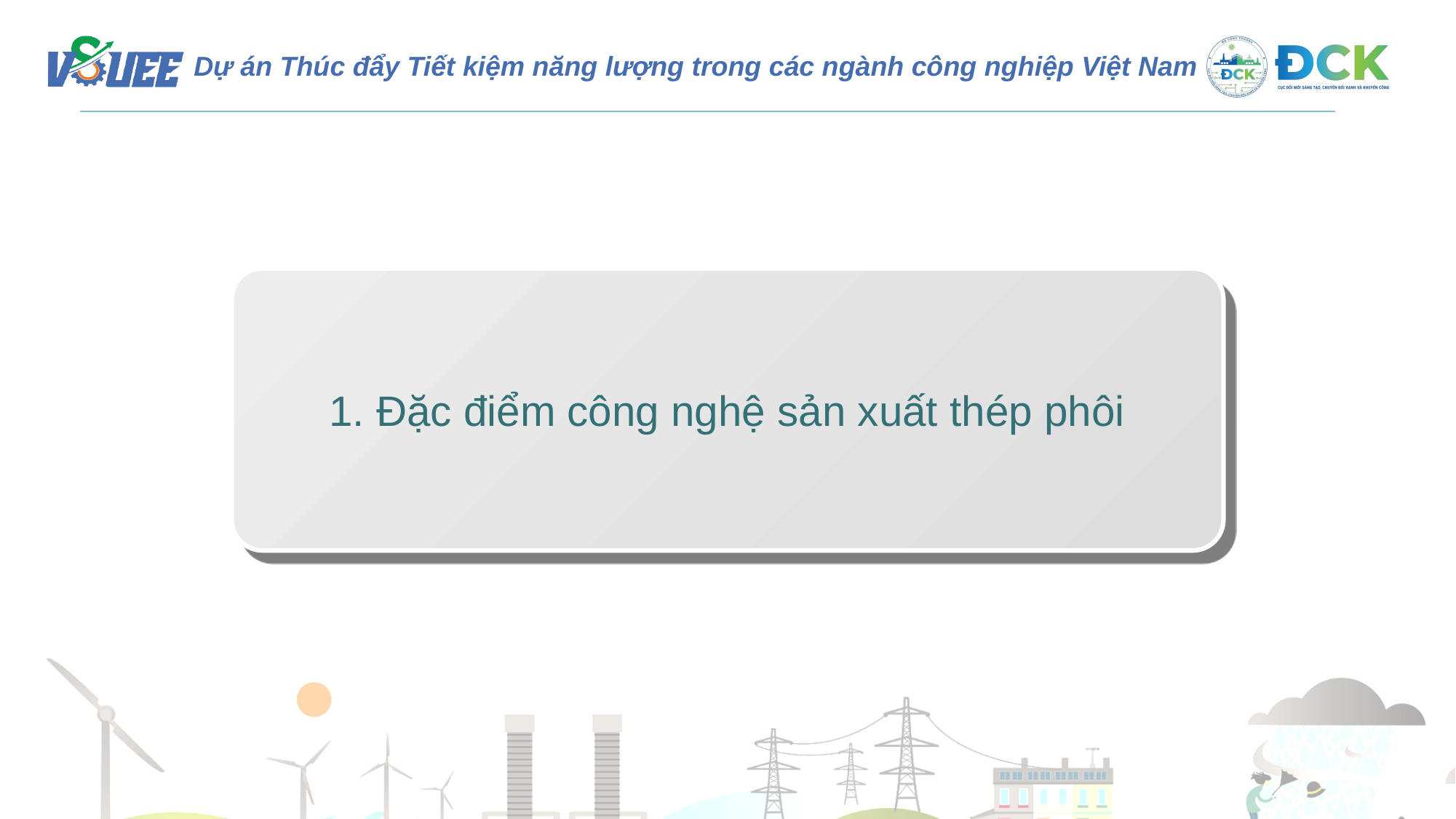

1. Đặc điểm công nghệ sản xuất thép phôi